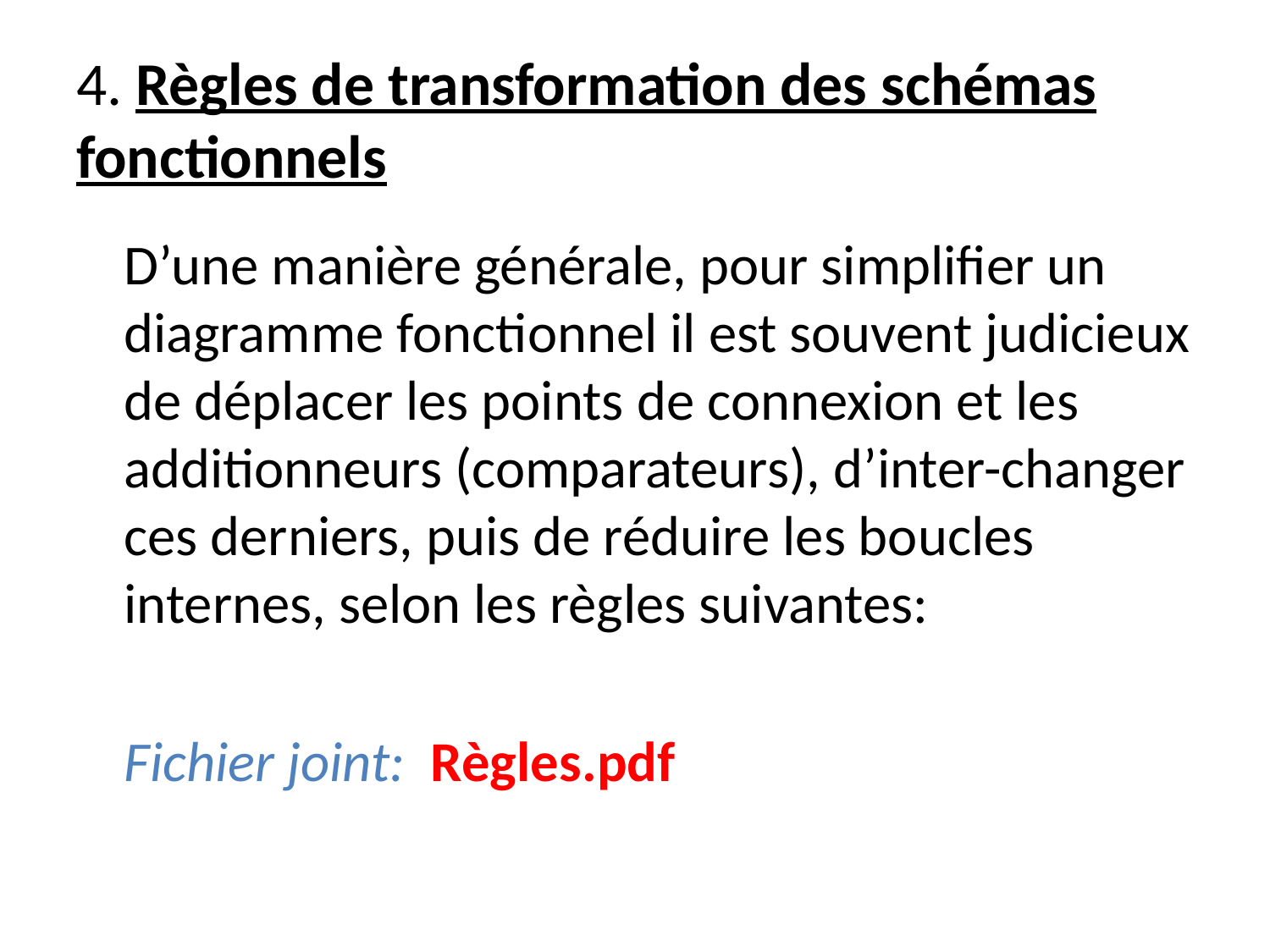

# 4. Règles de transformation des schémas fonctionnels
	D’une manière générale, pour simplifier un diagramme fonctionnel il est souvent judicieux de déplacer les points de connexion et les additionneurs (comparateurs), d’inter-changer ces derniers, puis de réduire les boucles internes, selon les règles suivantes:

	Fichier joint:  Règles.pdf